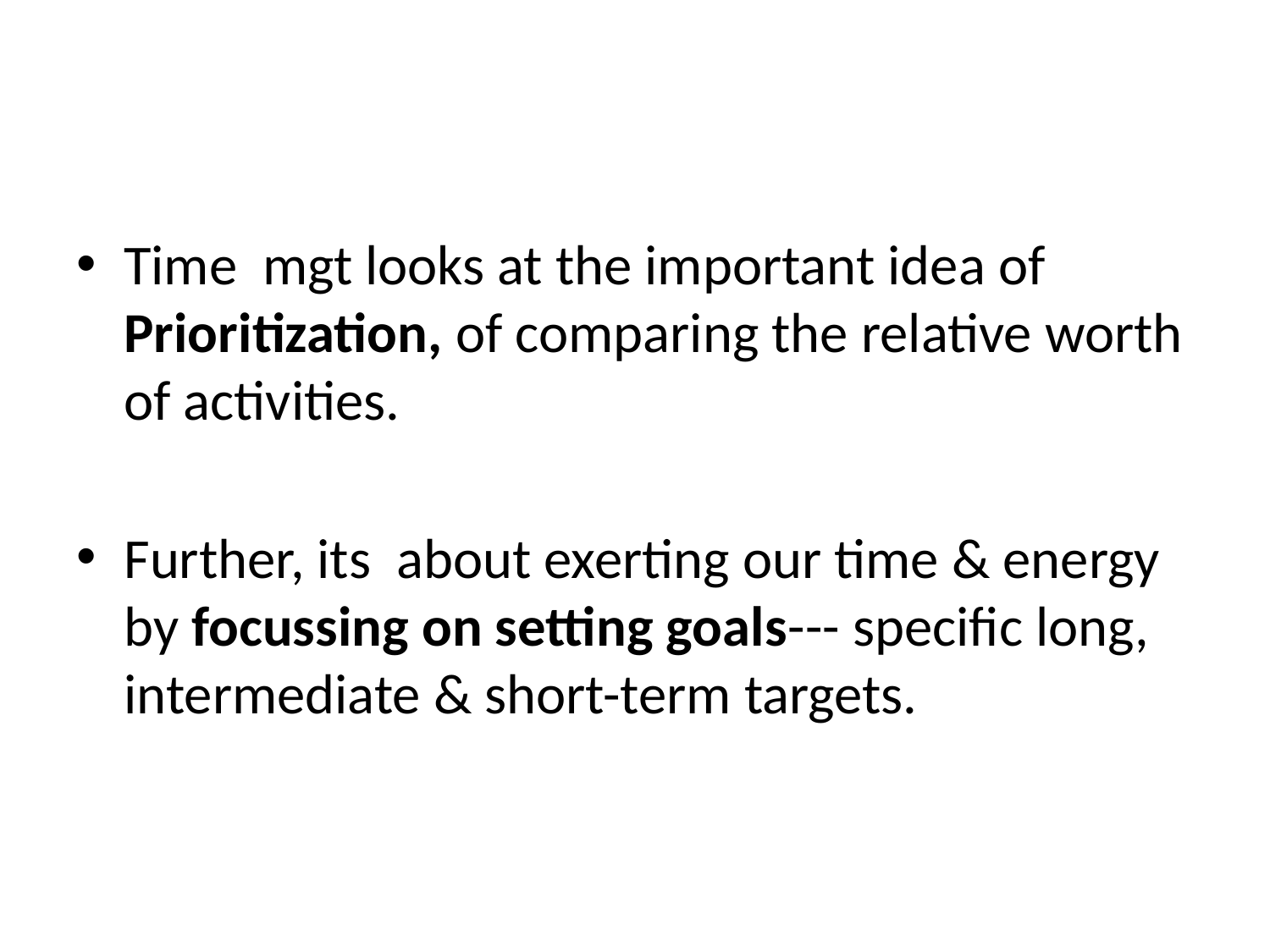

#
Time  mgt looks at the important idea of Prioritization, of comparing the relative worth of activities.

Further, its  about exerting our time & energy by focussing on setting goals--- specific long, intermediate & short-term targets.